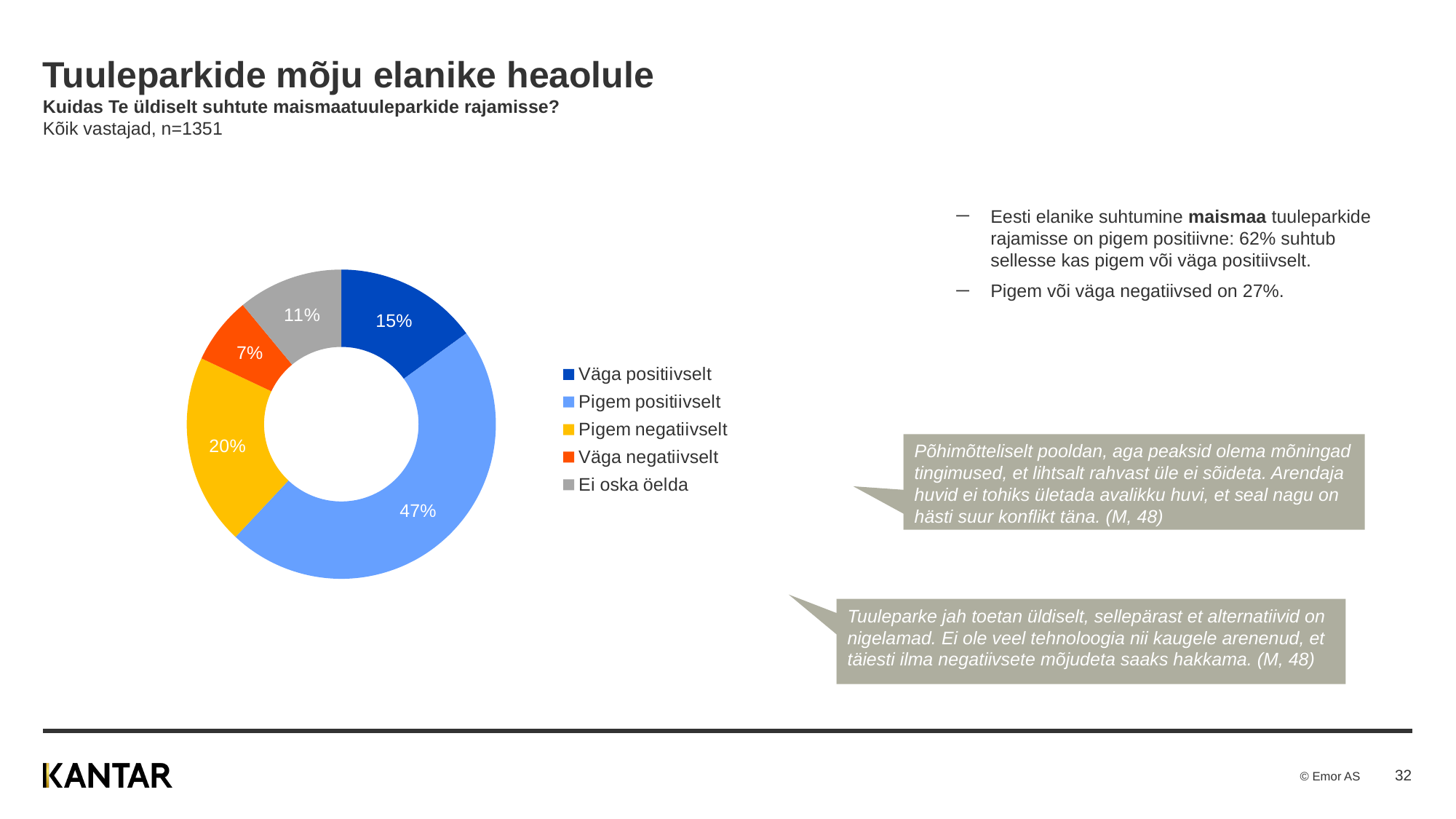

# Tuuleparkide mõju elanike heaolule Kuidas Te üldiselt suhtute maismaatuuleparkide rajamisse? Kõik vastajad, n=1351
Eesti elanike suhtumine maismaa tuuleparkide rajamisse on pigem positiivne: 62% suhtub sellesse kas pigem või väga positiivselt.
Pigem või väga negatiivsed on 27%.

### Chart

| Category | Kuidas Te üldiselt suhtute maismaatuuleparkide rajamisse? |
|---|---|
| Väga positiivselt | 15.0 |
| Pigem positiivselt | 47.0 |
| Pigem negatiivselt | 20.0 |
| Väga negatiivselt | 7.0 |
| Ei oska öelda | 11.0 |
Põhimõtteliselt pooldan, aga peaksid olema mõningad tingimused, et lihtsalt rahvast üle ei sõideta. Arendaja huvid ei tohiks ületada avalikku huvi, et seal nagu on hästi suur konflikt täna. (M, 48)
Tuuleparke jah toetan üldiselt, sellepärast et alternatiivid on nigelamad. Ei ole veel tehnoloogia nii kaugele arenenud, et täiesti ilma negatiivsete mõjudeta saaks hakkama. (M, 48)
32